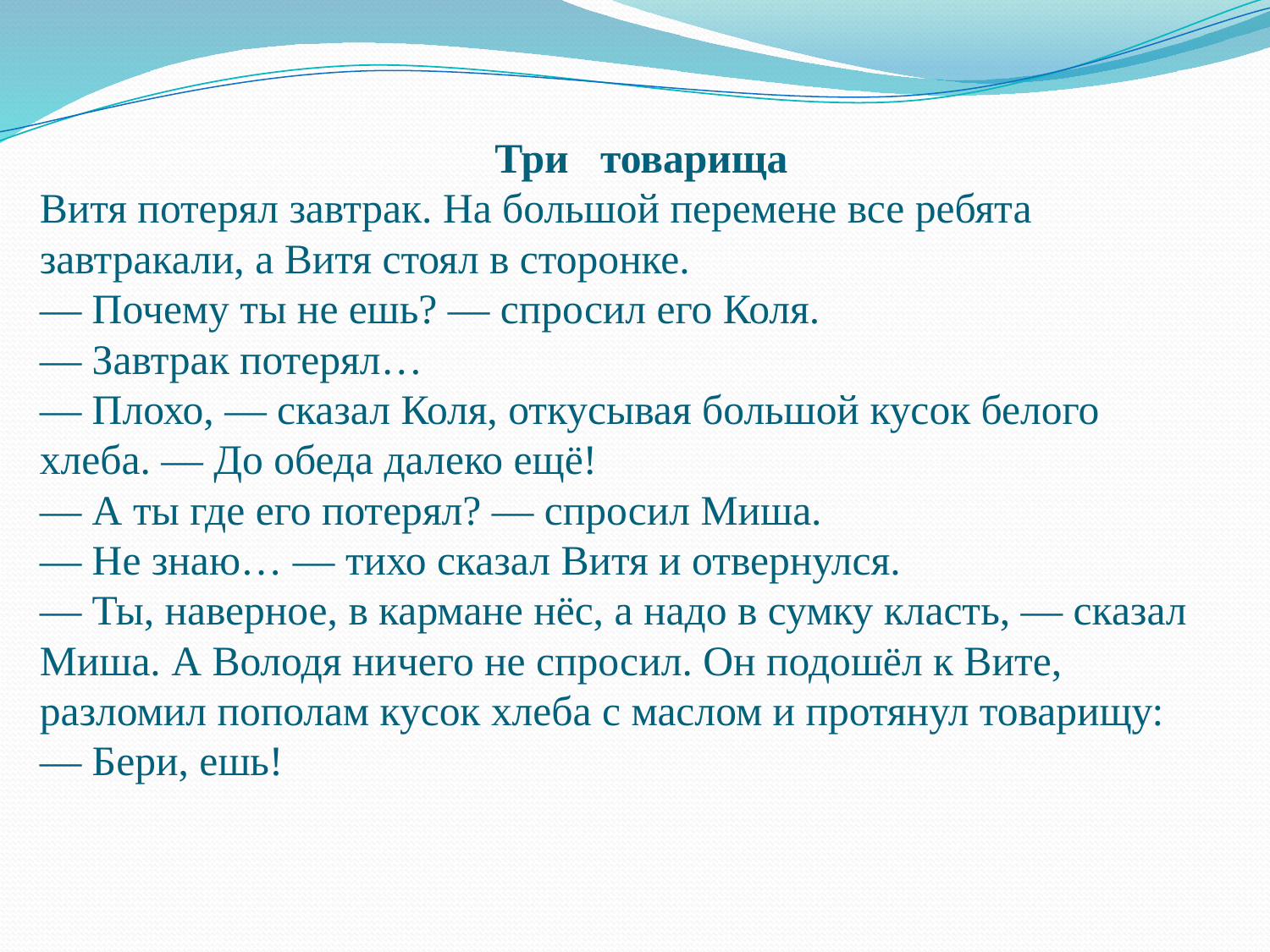

# Три   товарища Витя потерял завтрак. На большой перемене все ребята завтракали, а Витя стоял в сторонке. — Почему ты не ешь? — спросил его Коля. — Завтрак потерял… — Плохо, — сказал Коля, откусывая большой кусок белого хлеба. — До обеда далеко ещё! — А ты где его потерял? — спросил Миша. — Не знаю… — тихо сказал Витя и отвернулся. — Ты, наверное, в кармане нёс, а надо в сумку класть, — сказал Миша. А Володя ничего не спросил. Он подошёл к Вите, разломил пополам кусок хлеба с маслом и протянул товарищу: — Бери, ешь!